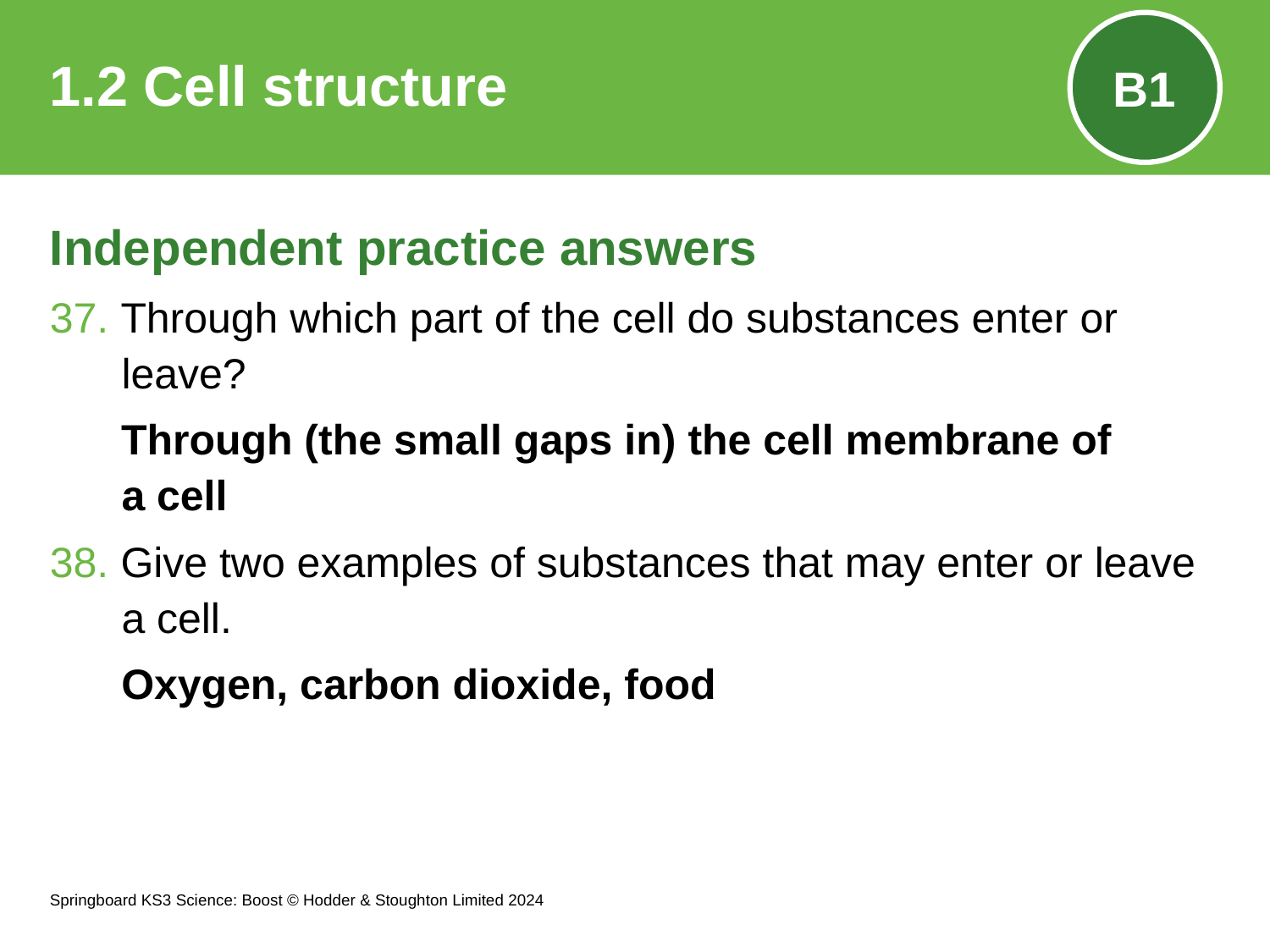

# 1.2 Cell structure
B1
Independent practice answers
37. Through which part of the cell do substances enter or leave?
      Through (the small gaps in) the cell membrane of a cell
38. Give two examples of substances that may enter or leave a cell.
Oxygen, carbon dioxide, food

Springboard KS3 Science: Boost © Hodder & Stoughton Limited 2024